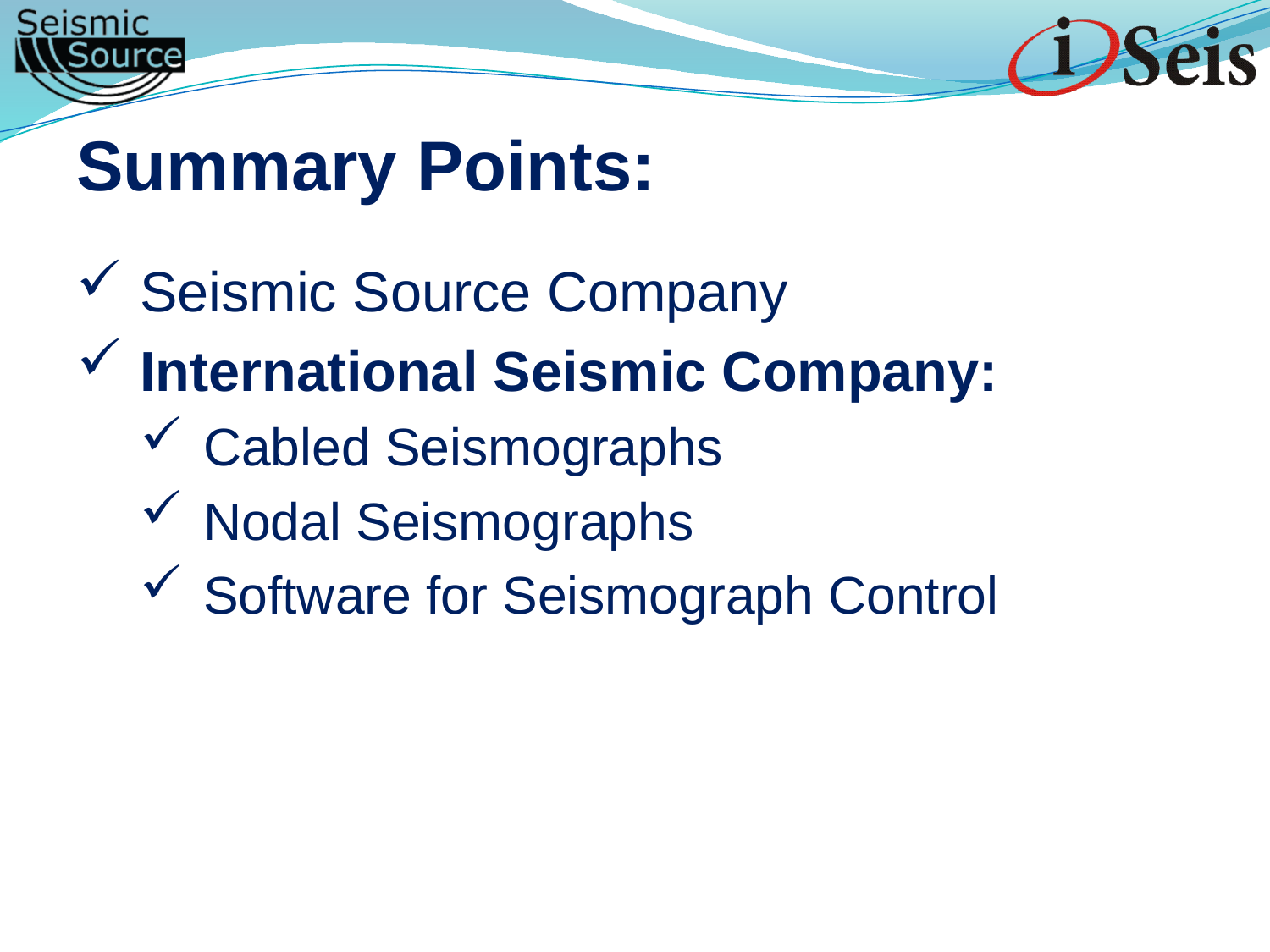

Summary Points:

Seismic Source Company
International Seismic Company:
Cabled Seismographs
Nodal Seismographs
Software for Seismograph Control